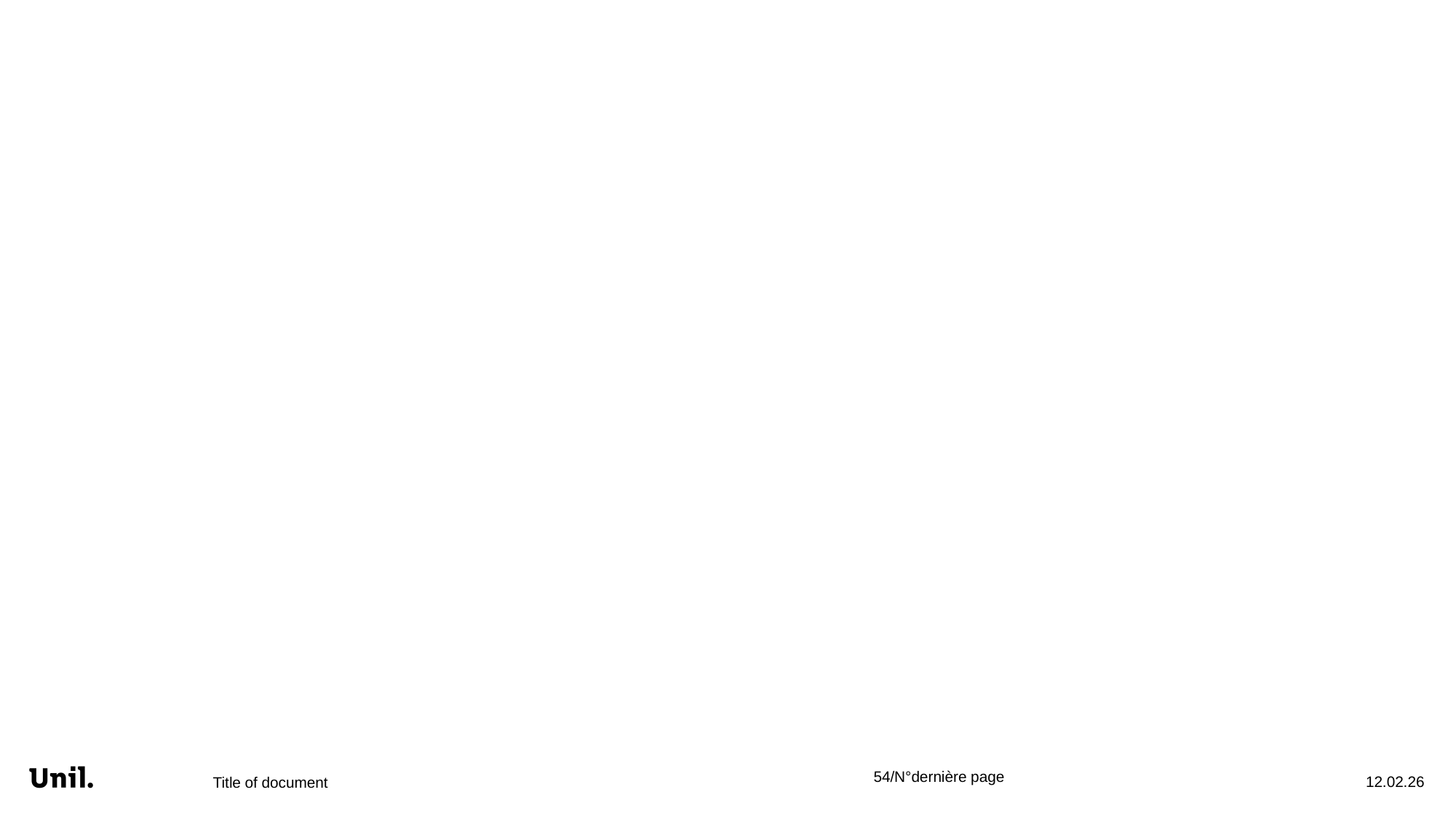

#

Title of document
12.02.26
54/N°dernière page